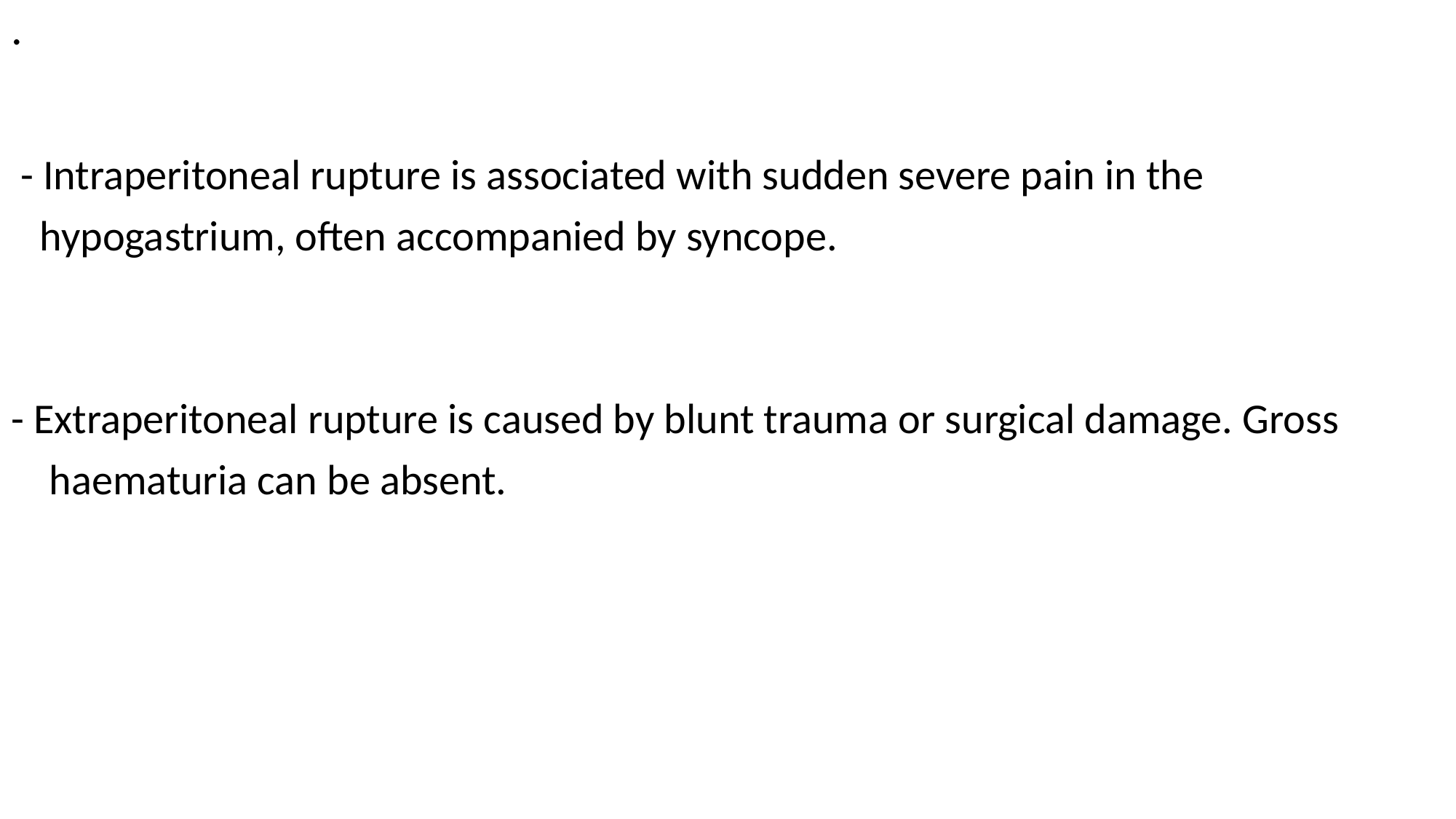

# .

 - Intraperitoneal rupture is associated with sudden severe pain in the
   hypogastrium, often accompanied by syncope.

- Extraperitoneal rupture is caused by blunt trauma or surgical damage. Gross
    haematuria can be absent.